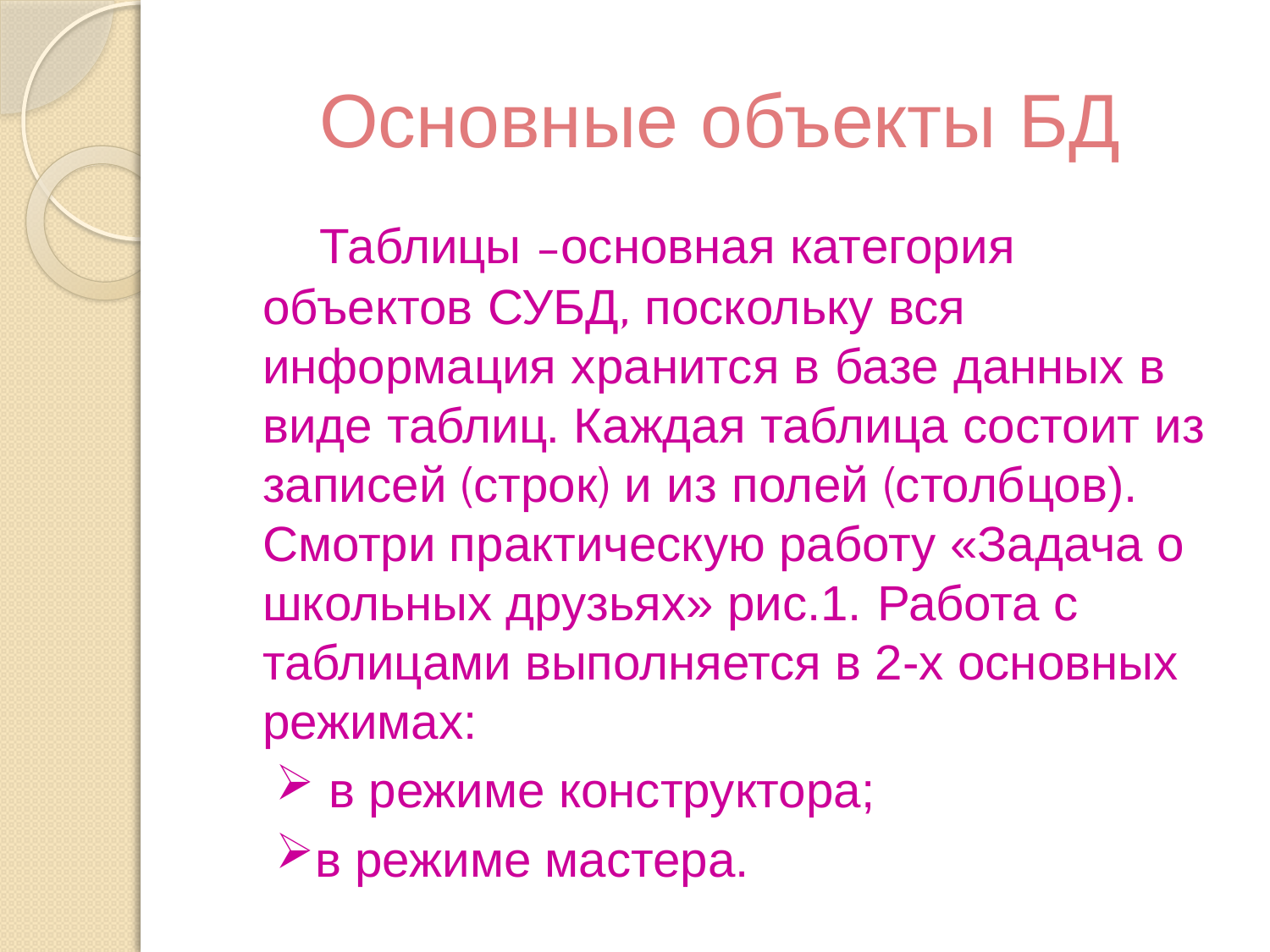

# Основные объекты БД
      Таблицы –основная категория объектов СУБД, поскольку вся информация хранится в базе данных в виде таблиц. Каждая таблица состоит из записей (строк) и из полей (столбцов). Смотри практическую работу «Задача о школьных друзьях» рис.1. Работа с таблицами выполняется в 2-х основных режимах:
 в режиме конструктора;
в режиме мастера.